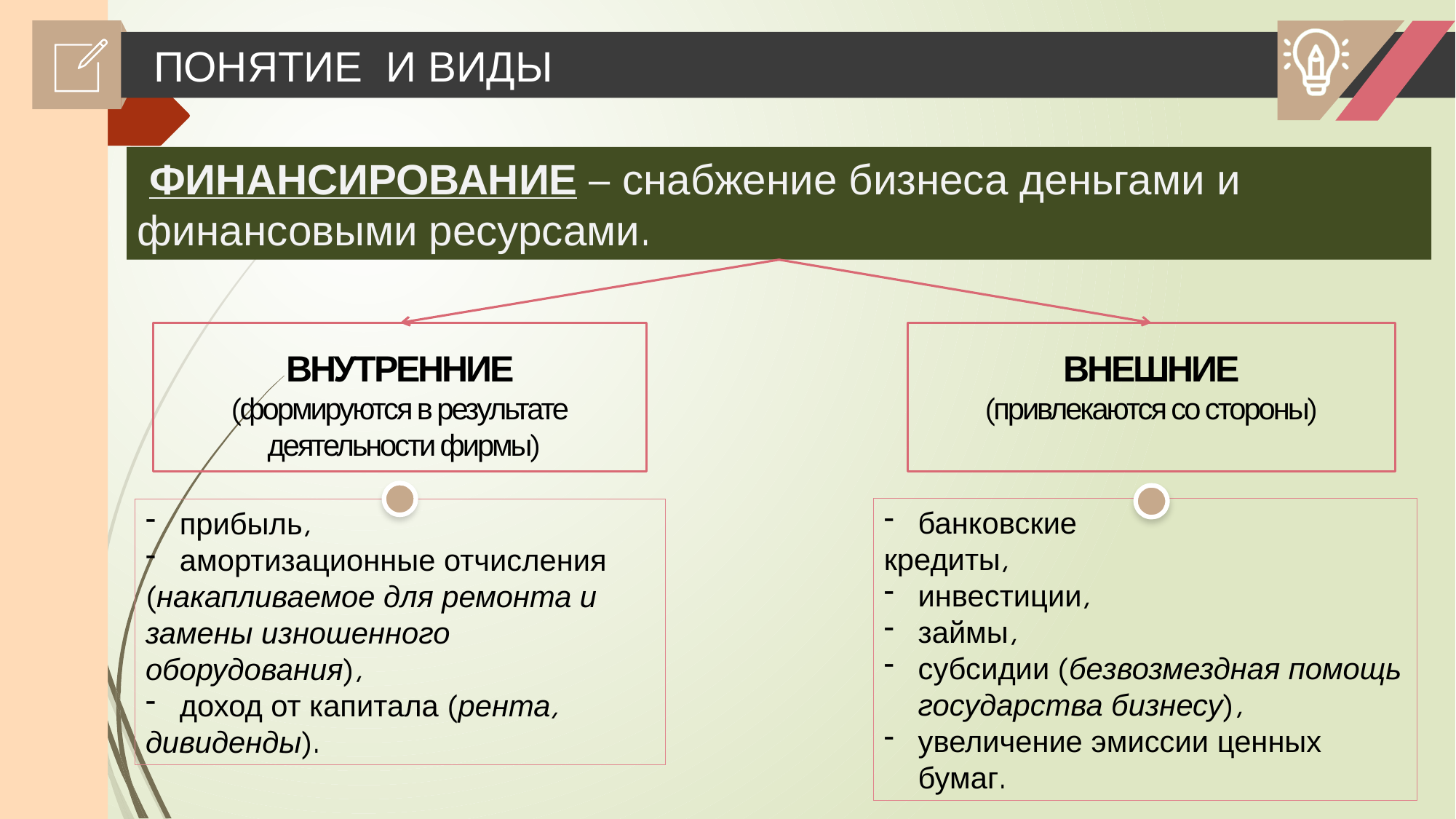

ПОНЯТИЕ  И ВИДЫ

 ФИНАНСИРОВАНИЕ – снабжение бизнеса деньгами и финансовыми ресурсами.
ВНЕШНИЕ
(привлекаются со стороны)

ВНУТРЕННИЕ
(формируются в результате
 деятельности фирмы)

банковские
кредиты,
инвестиции,
займы,
субсидии (безвозмездная помощь государства бизнесу),
увеличение эмиссии ценных бумаг.
прибыль,
амортизационные отчисления
(накапливаемое для ремонта и замены изношенного оборудования),
доход от капитала (рента,
дивиденды).